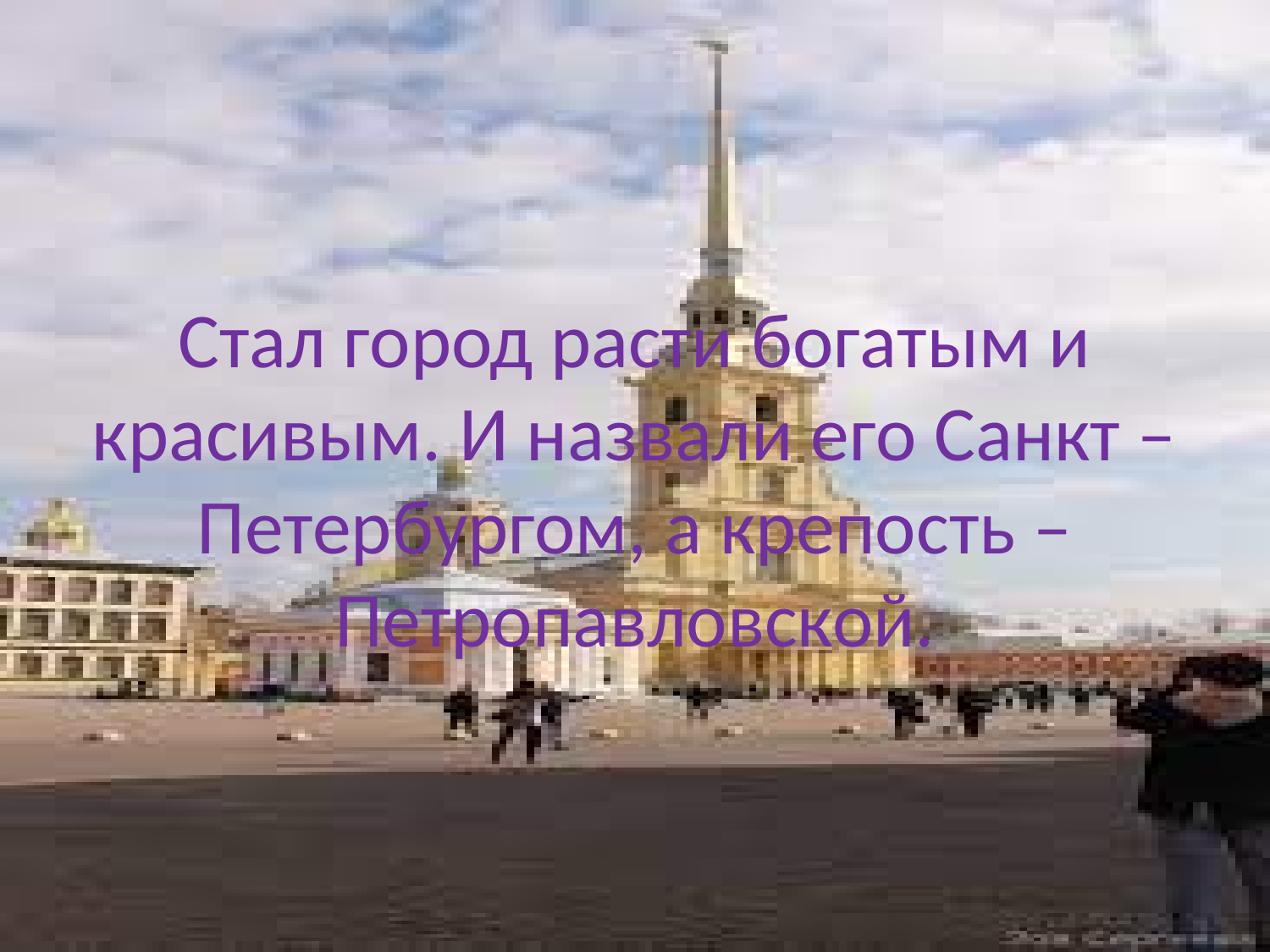

# Стал город расти богатым и красивым. И назвали его Санкт – Петербургом, а крепость – Петропавловской.